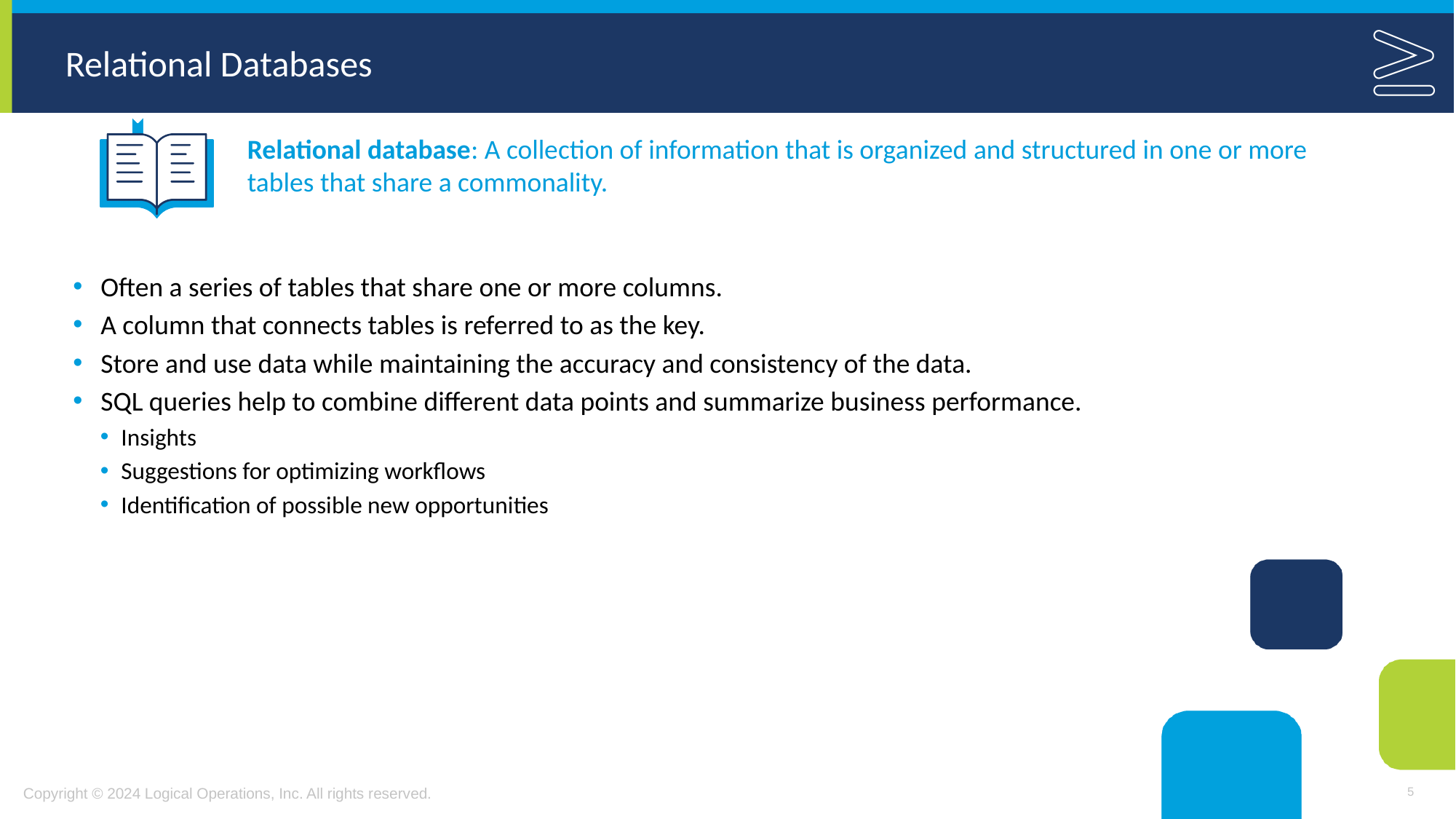

# Relational Databases
Relational database: A collection of information that is organized and structured in one or more tables that share a commonality.
Often a series of tables that share one or more columns.
A column that connects tables is referred to as the key.
Store and use data while maintaining the accuracy and consistency of the data.
SQL queries help to combine different data points and summarize business performance.
Insights
Suggestions for optimizing workflows
Identification of possible new opportunities

5